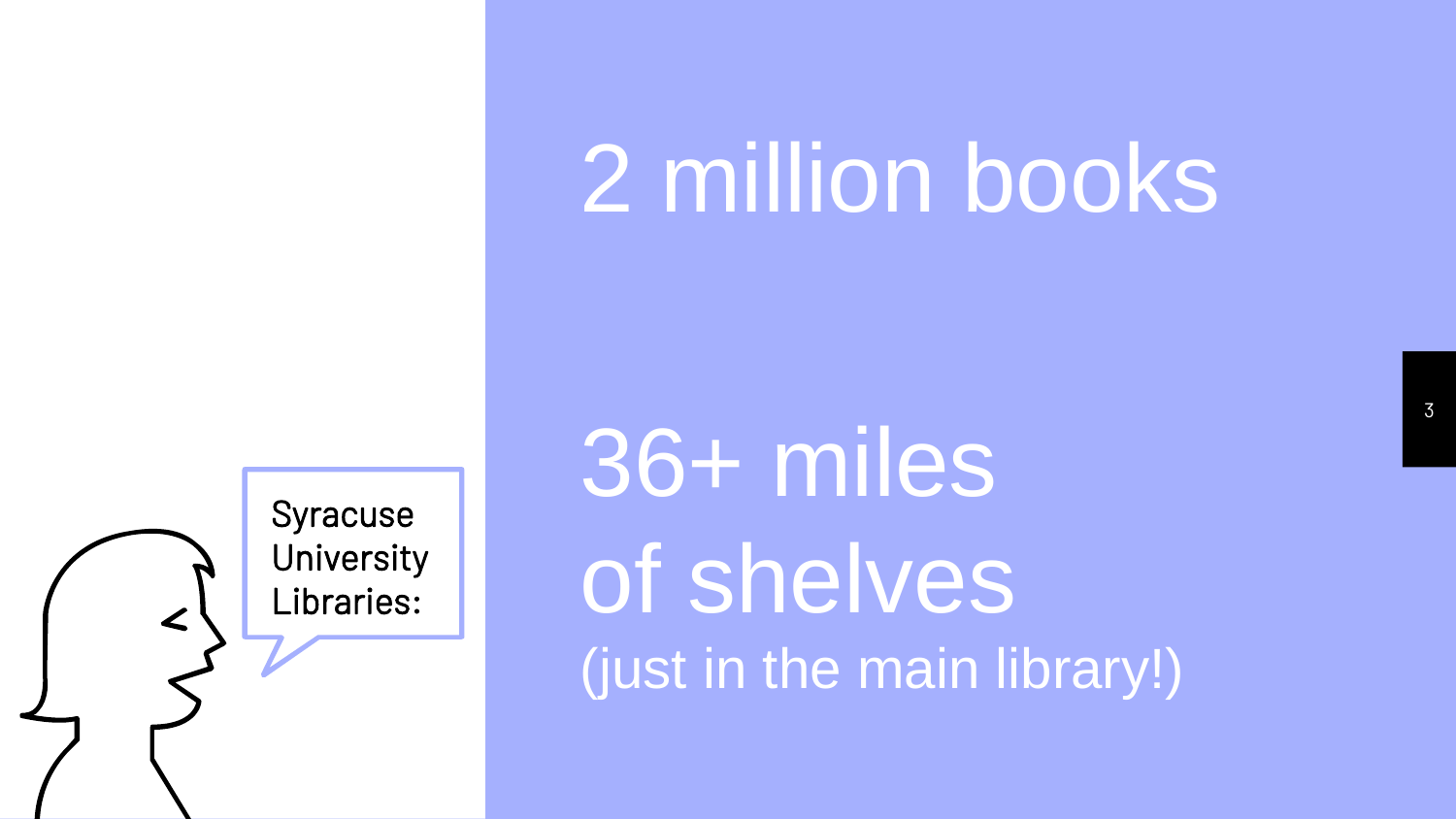

2 million books
3

Syracuse
University
Libraries:
36+ miles
of shelves
(just in the main library!)